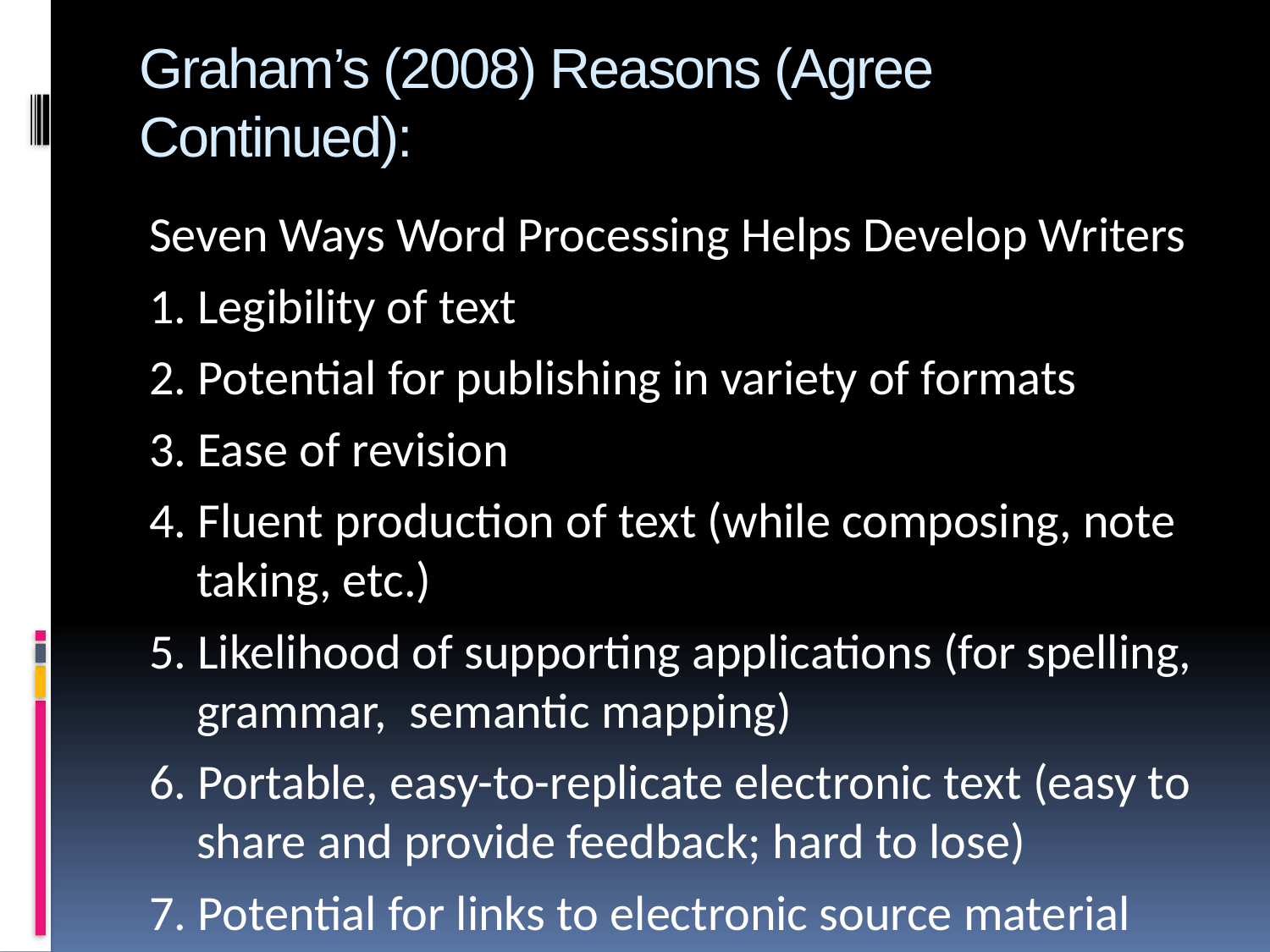

# Graham’s (2008) Reasons (Agree Continued):
Seven Ways Word Processing Helps Develop Writers
1. Legibility of text
2. Potential for publishing in variety of formats
3. Ease of revision
4. Fluent production of text (while composing, note taking, etc.)
5. Likelihood of supporting applications (for spelling, grammar,  semantic mapping)
6. Portable, easy-to-replicate electronic text (easy to share and provide feedback; hard to lose)
7. Potential for links to electronic source material